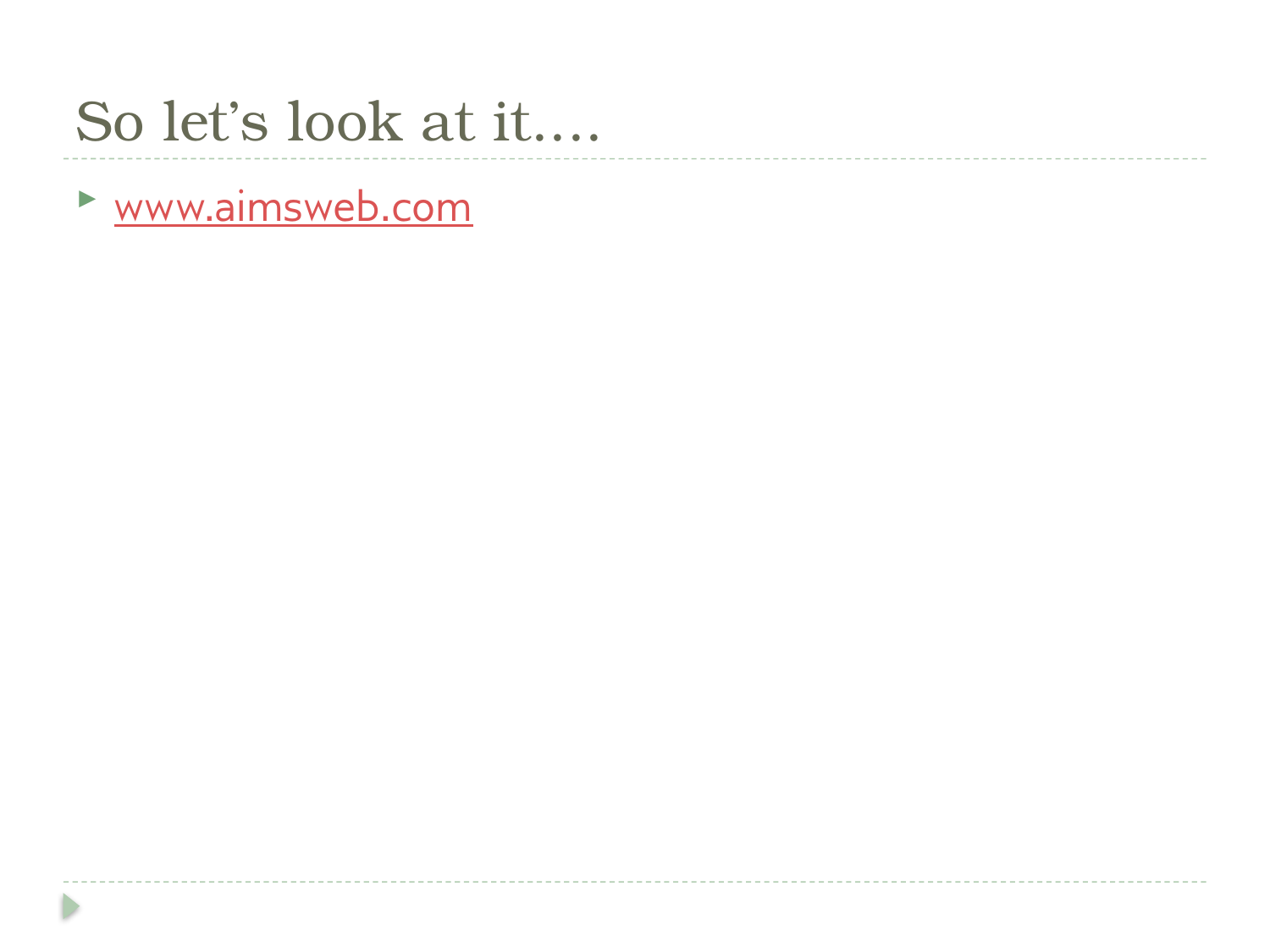

# So let’s look at it....
www.aimsweb.com